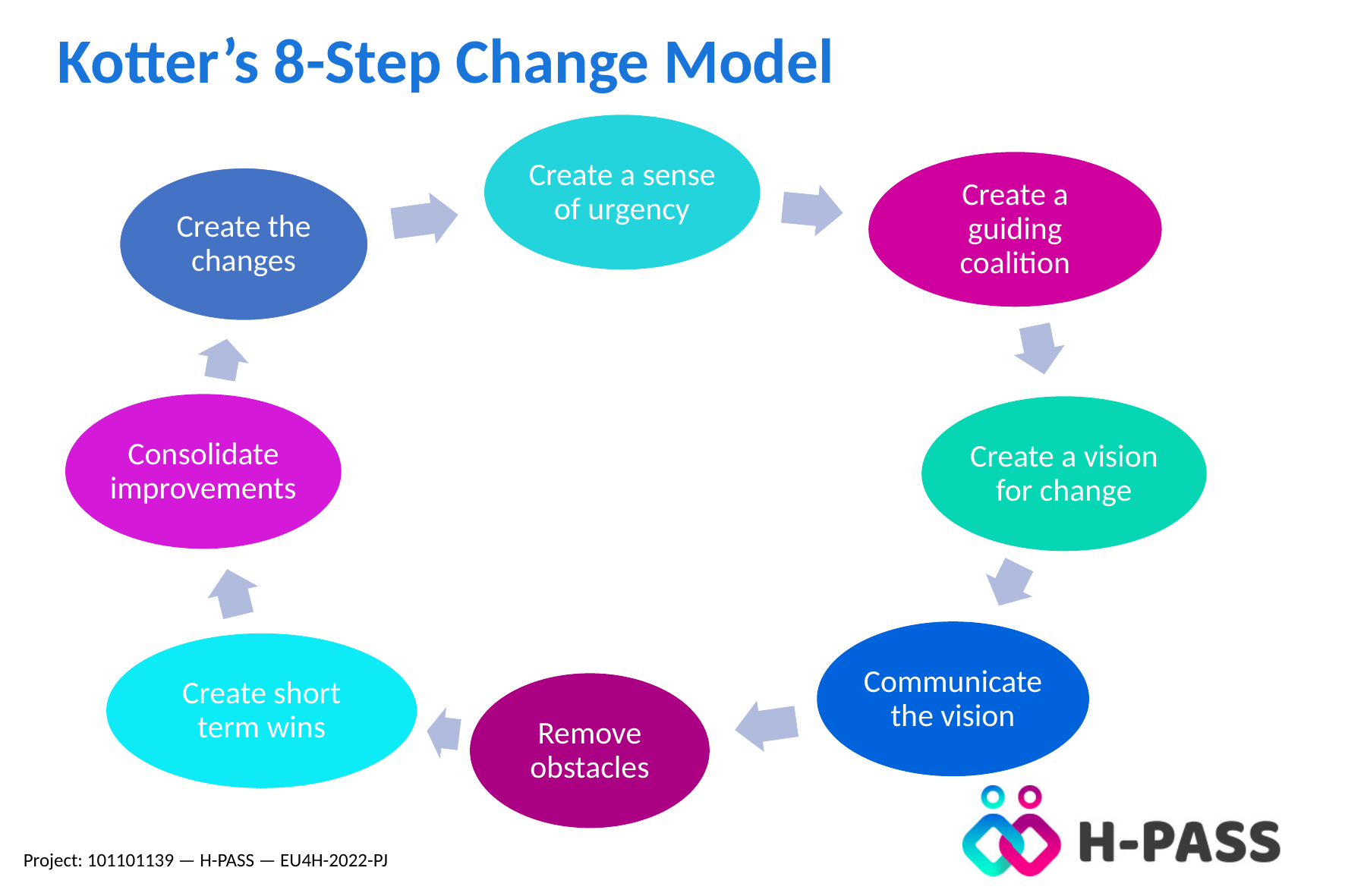

Kotter’s 8-Step Change Model
Create a sense of urgency

Create a guiding coalition

Create a vision for change

Communicate the vision

Remove obstacles

Create short term wins

Consolidate improvements

Create the changes

Project: 101101139 — H-PASS — EU4H-2022-PJ